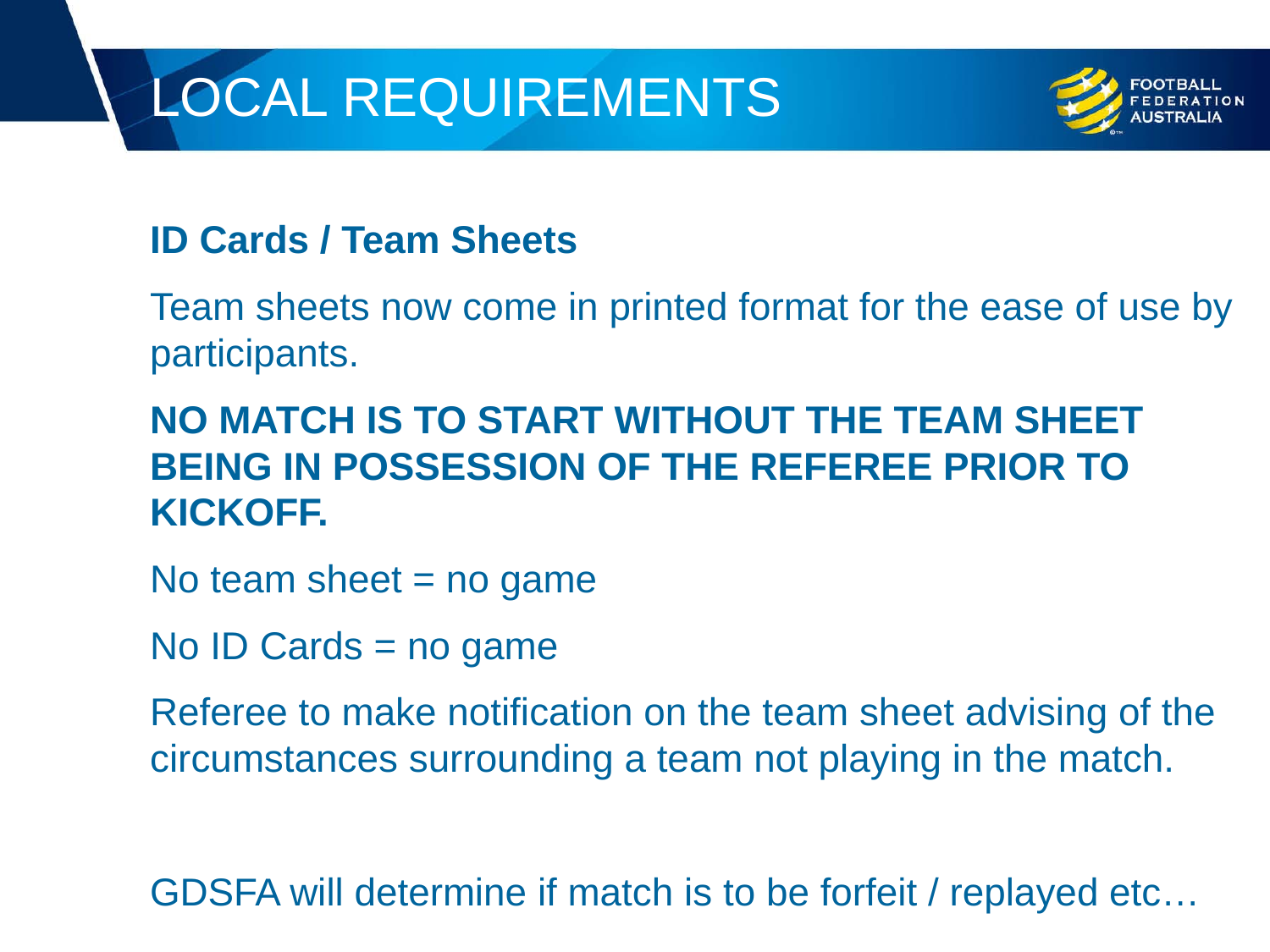

# LOCAL REQUIREMENTS
ID Cards / Team Sheets
Team sheets now come in printed format for the ease of use by participants.
NO MATCH IS TO START WITHOUT THE TEAM SHEET BEING IN POSSESSION OF THE REFEREE PRIOR TO KICKOFF.
No team sheet = no game
No ID Cards = no game
Referee to make notification on the team sheet advising of the circumstances surrounding a team not playing in the match.

GDSFA will determine if match is to be forfeit / replayed etc…